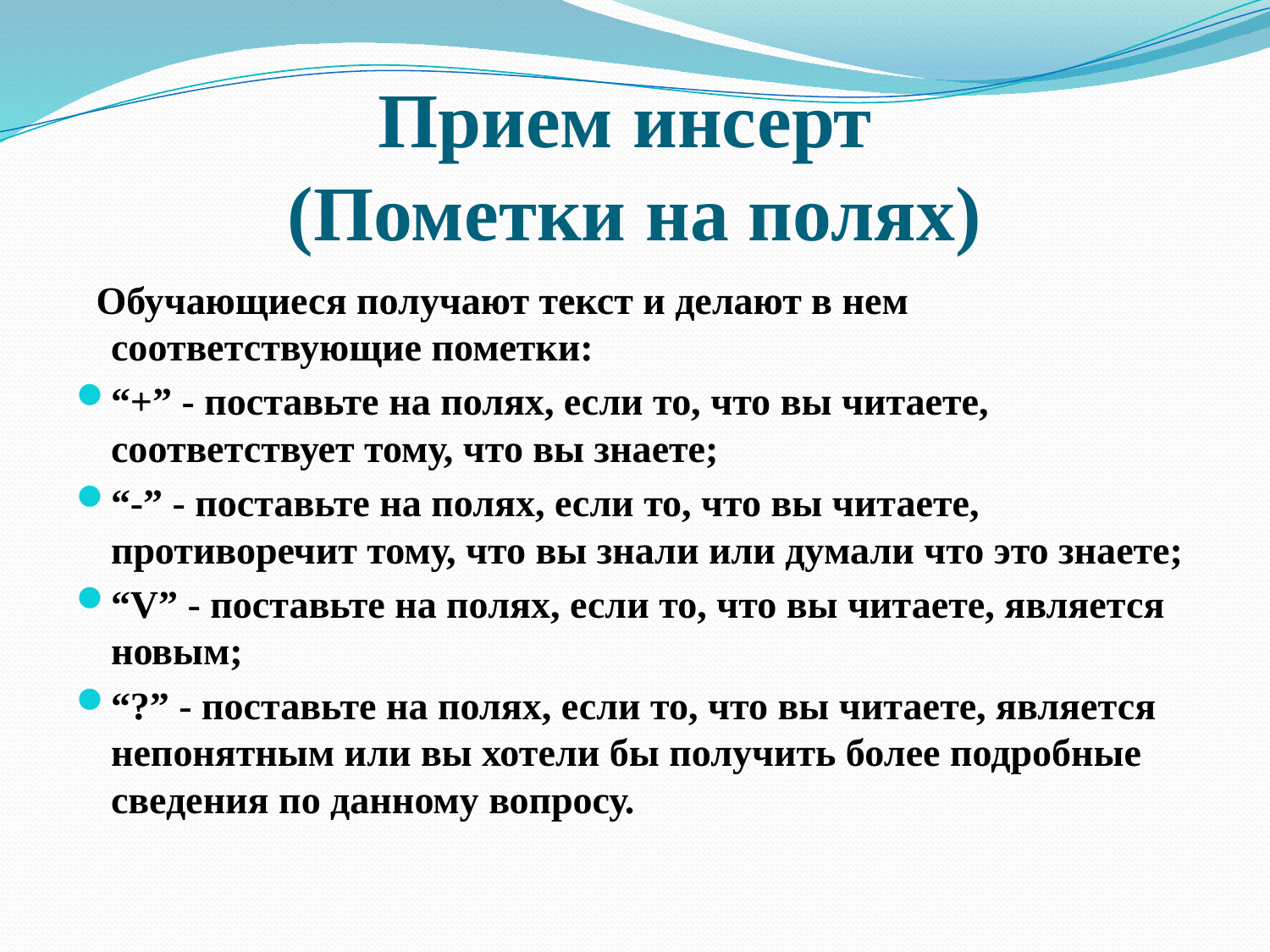

# Прием инсерт  (Пометки на полях)
  Обучающиеся получают текст и делают в нем соответствующие пометки:
“+” - поставьте на полях, если то, что вы читаете, соответствует тому, что вы знаете;
“-” - поставьте на полях, если то, что вы читаете, противоречит тому, что вы знали или думали что это знаете;
“V” - поставьте на полях, если то, что вы читаете, является новым;
“?” - поставьте на полях, если то, что вы читаете, является непонятным или вы хотели бы получить более подробные сведения по данному вопросу.